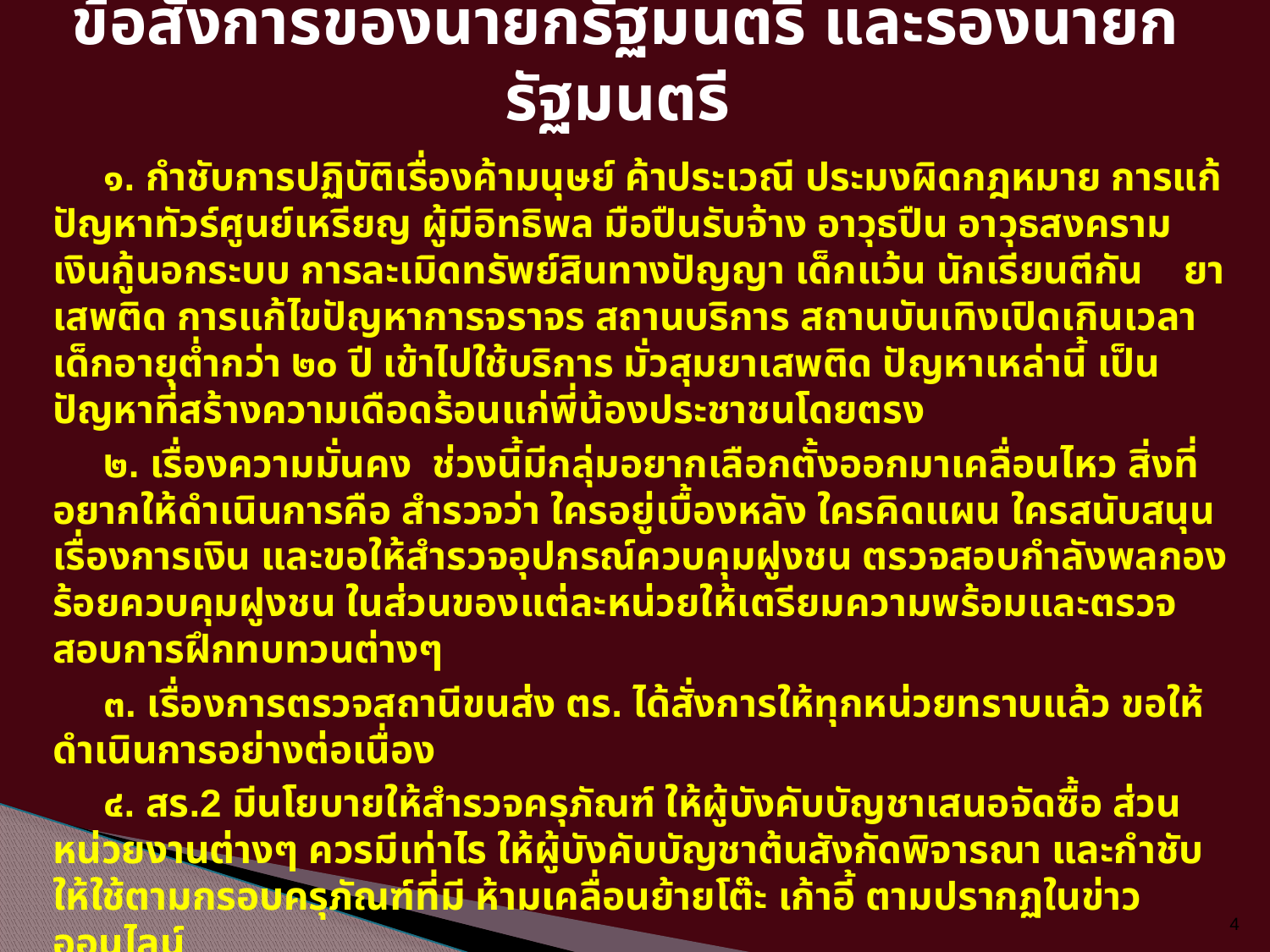

# ข้อสั่งการของนายกรัฐมนตรี และรองนายกรัฐมนตรี
     ๑. กำชับการปฏิบัติเรื่องค้ามนุษย์ ค้าประเวณี ประมงผิดกฎหมาย การแก้ปัญหาทัวร์ศูนย์เหรียญ ผู้มีอิทธิพล มือปืนรับจ้าง อาวุธปืน อาวุธสงคราม เงินกู้นอกระบบ การละเมิดทรัพย์สินทางปัญญา เด็กแว้น นักเรียนตีกัน    ยาเสพติด การแก้ไขปัญหาการจราจร สถานบริการ สถานบันเทิงเปิดเกินเวลา เด็กอายุต่ำกว่า ๒๐ ปี เข้าไปใช้บริการ มั่วสุมยาเสพติด ปัญหาเหล่านี้ เป็นปัญหาที่สร้างความเดือดร้อนแก่พี่น้องประชาชนโดยตรง
     ๒. เรื่องความมั่นคง  ช่วงนี้มีกลุ่มอยากเลือกตั้งออกมาเคลื่อนไหว สิ่งที่อยากให้ดำเนินการคือ สำรวจว่า ใครอยู่เบื้องหลัง ใครคิดแผน ใครสนับสนุนเรื่องการเงิน และขอให้สำรวจอุปกรณ์ควบคุมฝูงชน ตรวจสอบกำลังพลกองร้อยควบคุมฝูงชน ในส่วนของแต่ละหน่วยให้เตรียมความพร้อมและตรวจสอบการฝึกทบทวนต่างๆ
     ๓. เรื่องการตรวจสถานีขนส่ง ตร. ได้สั่งการให้ทุกหน่วยทราบแล้ว ขอให้ดำเนินการอย่างต่อเนื่อง
     ๔. สร.2 มีนโยบายให้สำรวจครุภัณฑ์ ให้ผู้บังคับบัญชาเสนอจัดซื้อ ส่วนหน่วยงานต่างๆ ควรมีเท่าไร ให้ผู้บังคับบัญชาต้นสังกัดพิจารณา และกำชับให้ใช้ตามกรอบครุภัณฑ์ที่มี ห้ามเคลื่อนย้ายโต๊ะ เก้าอี้ ตามปรากฏในข่าวออนไลน์
     5. ช่วงเทศกาลสงกรานต์ ให้กวดขันเรื่องยาเสพติด อาจจะมีการลักลอบจำหน่าย ให้เพิ่มความเข้มในการปฏิบัติ
     6. กรณีเมาแล้วขับไม่มีใบขับขี่ ให้ยึดรถอย่างเดียว ปล่อยไปจะเกิดอันตรายแก่ชีวิตและทรัพย์สิน

4